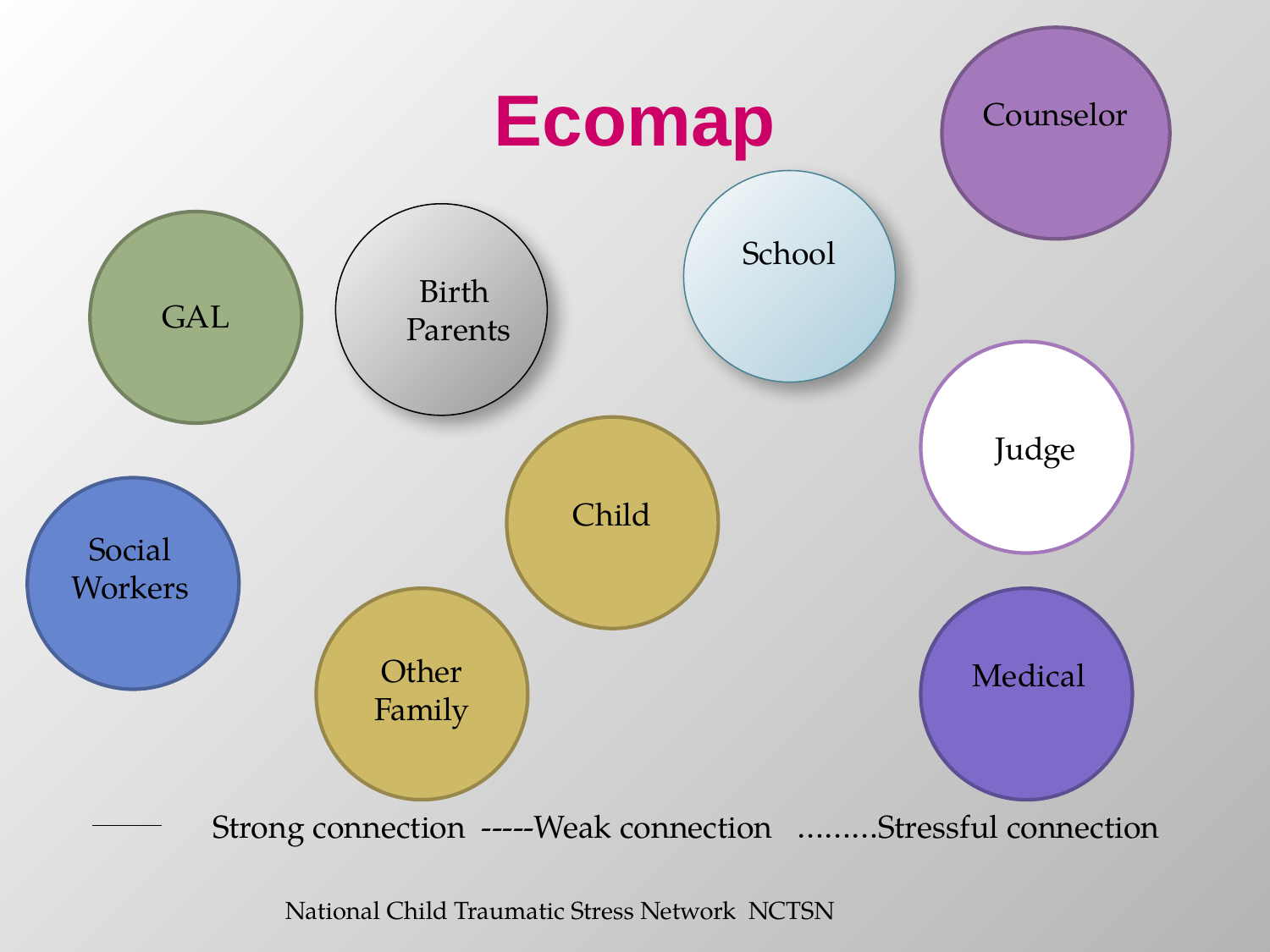

# Ecomap
Counselor

School
Birth
Parents
GAL

Judge

Child
Social
Workers

Other
Family
Medical
                  Strong connection  -----Weak connection   ………Stressful connection
National Child Traumatic Stress Network  NCTSN